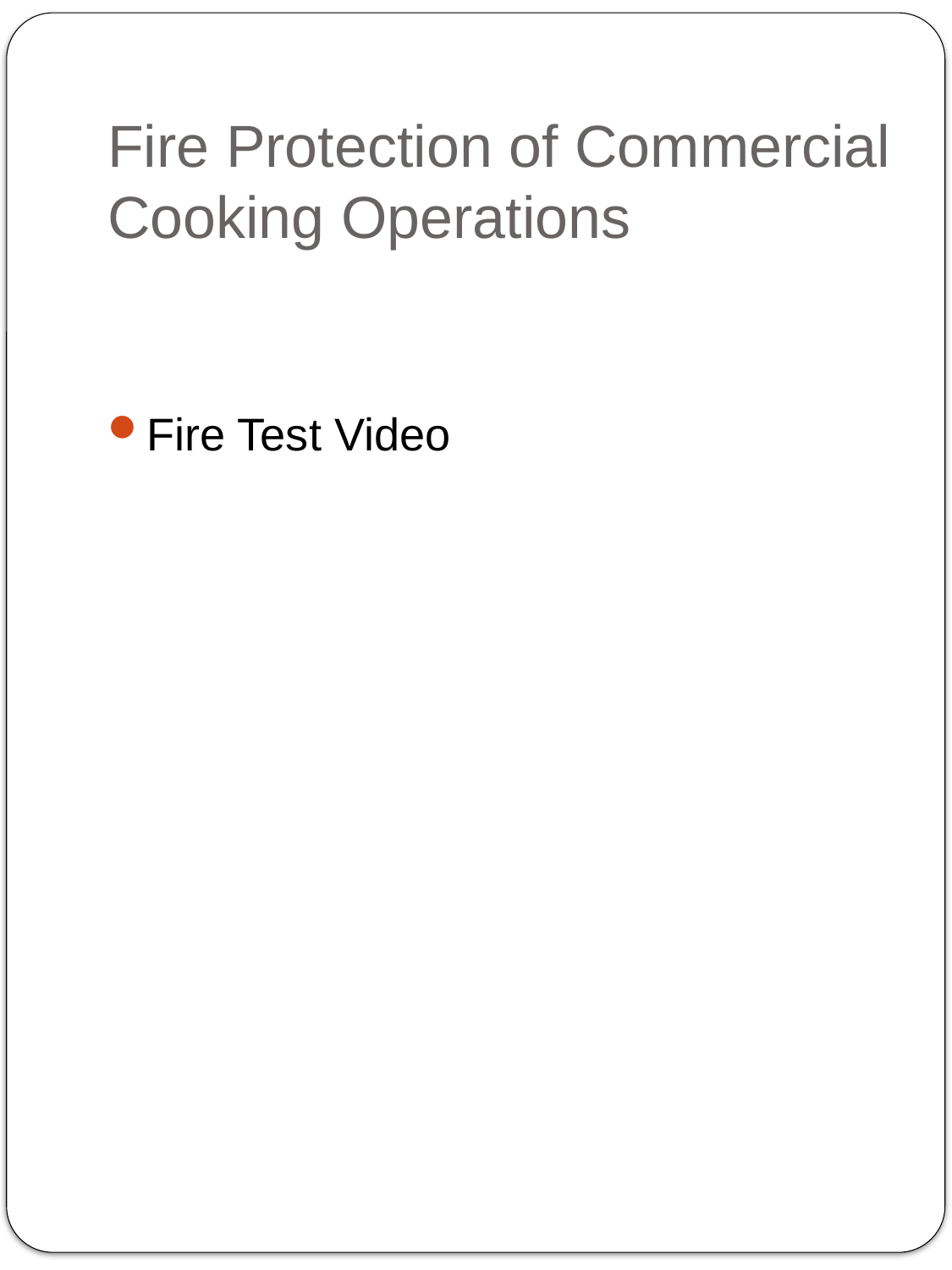

# Fire Protection of Commercial Cooking Operations

Fire Test Video